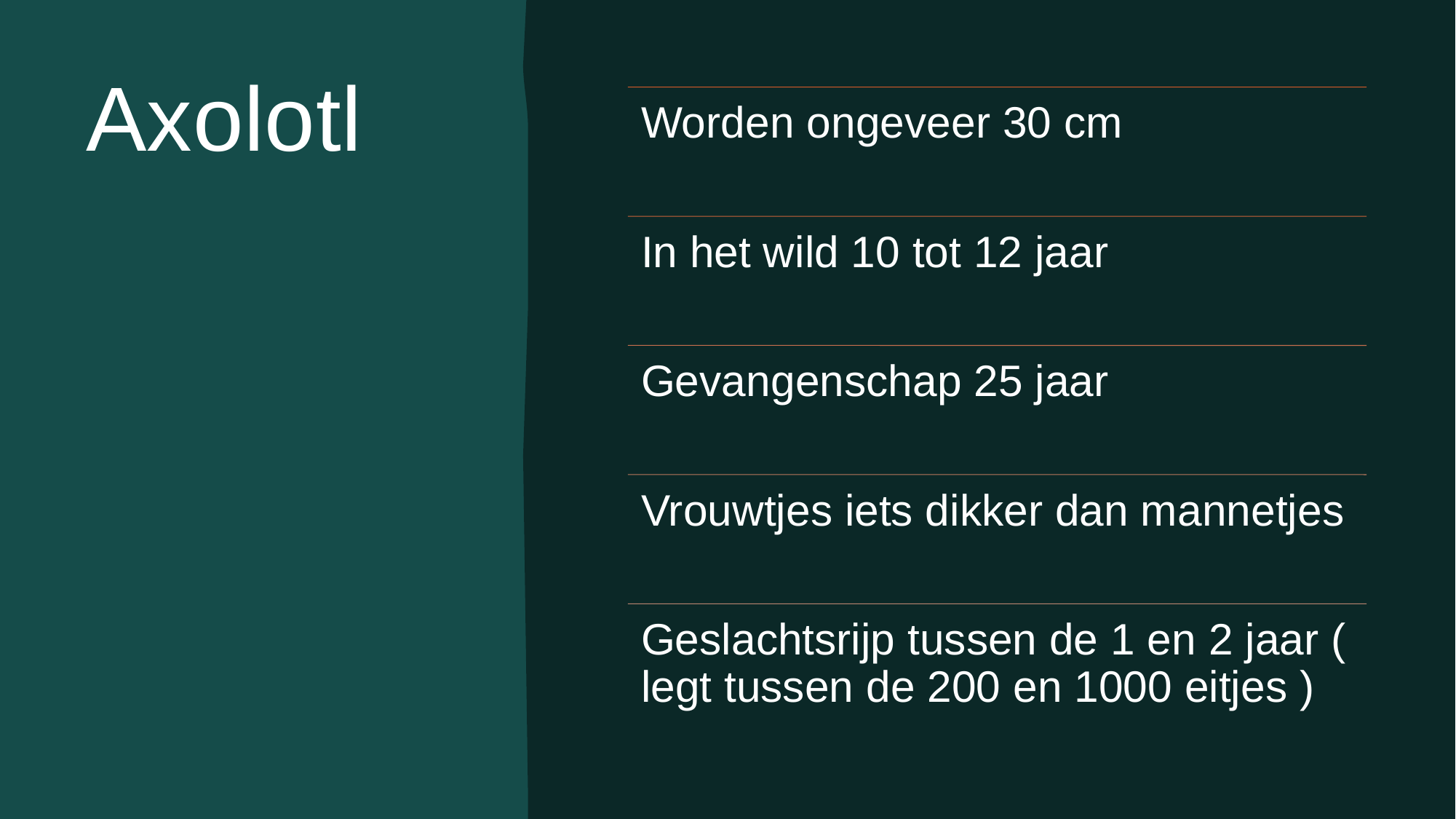

# Axolotl
Worden ongeveer 30 cm
In het wild 10 tot 12 jaar
Gevangenschap 25 jaar
Vrouwtjes iets dikker dan mannetjes
Geslachtsrijp tussen de 1 en 2 jaar ( legt tussen de 200 en 1000 eitjes )